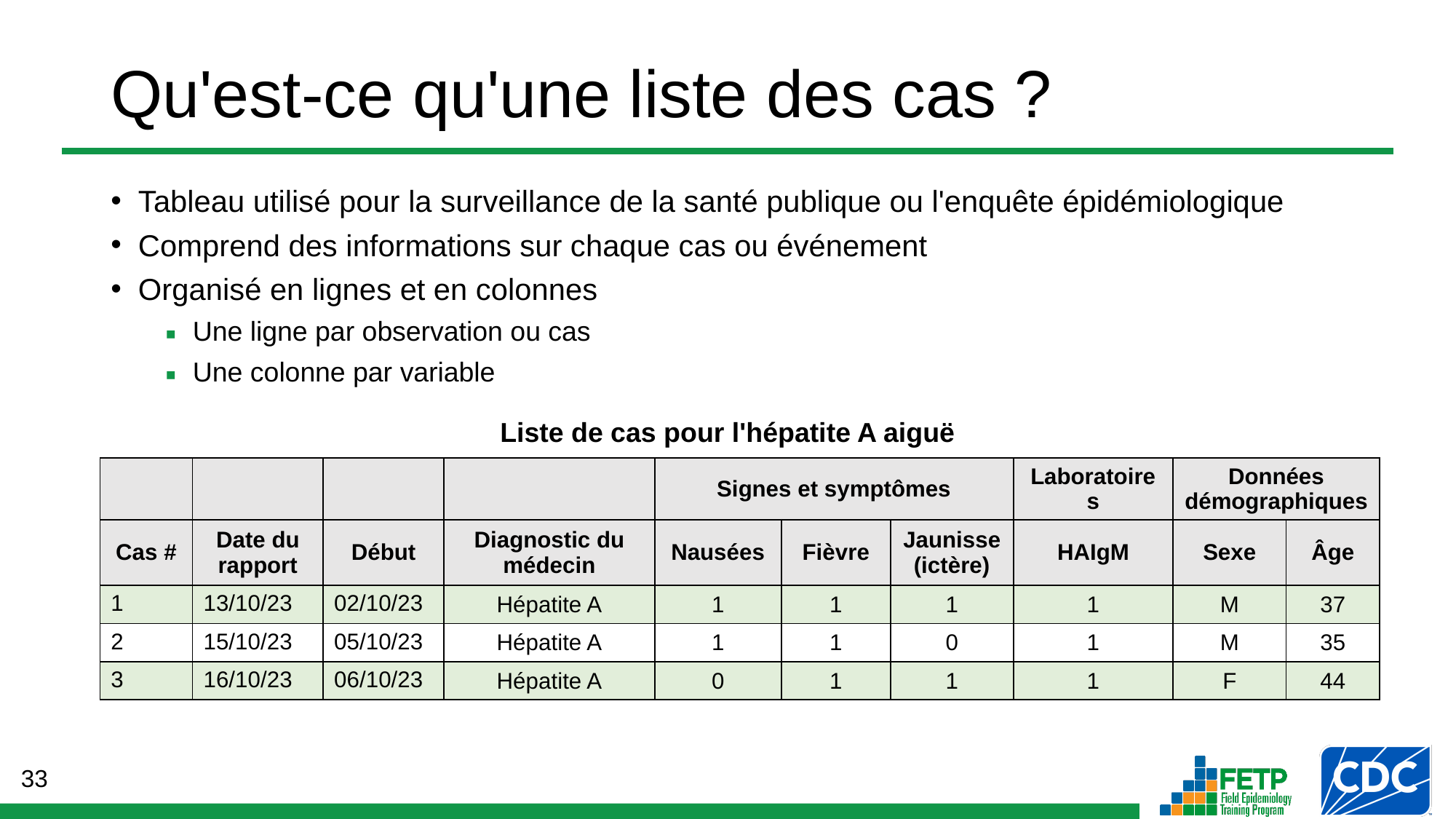

# Qu'est-ce qu'une liste des cas ?
Tableau utilisé pour la surveillance de la santé publique ou l'enquête épidémiologique
Comprend des informations sur chaque cas ou événement
Organisé en lignes et en colonnes
Une ligne par observation ou cas
Une colonne par variable

Liste de cas pour l'hépatite A aiguë
|  |  |  |  | Signes et symptômes |  |  | Laboratoires | Données démographiques |  |
| --- | --- | --- | --- | --- | --- | --- | --- | --- | --- |
| Cas # | Date du rapport | Début | Diagnostic du médecin | Nausées | Fièvre | Jaunisse (ictère) | HAIgM | Sexe | Âge |
| 1 | 13/10/23 | 02/10/23 | Hépatite A | 1 | 1 | 1 | 1 | M | 37 |
| 2 | 15/10/23 | 05/10/23 | Hépatite A | 1 | 1 | 0 | 1 | M | 35 |
| 3 | 16/10/23 | 06/10/23 | Hépatite A | 0 | 1 | 1 | 1 | F | 44 |